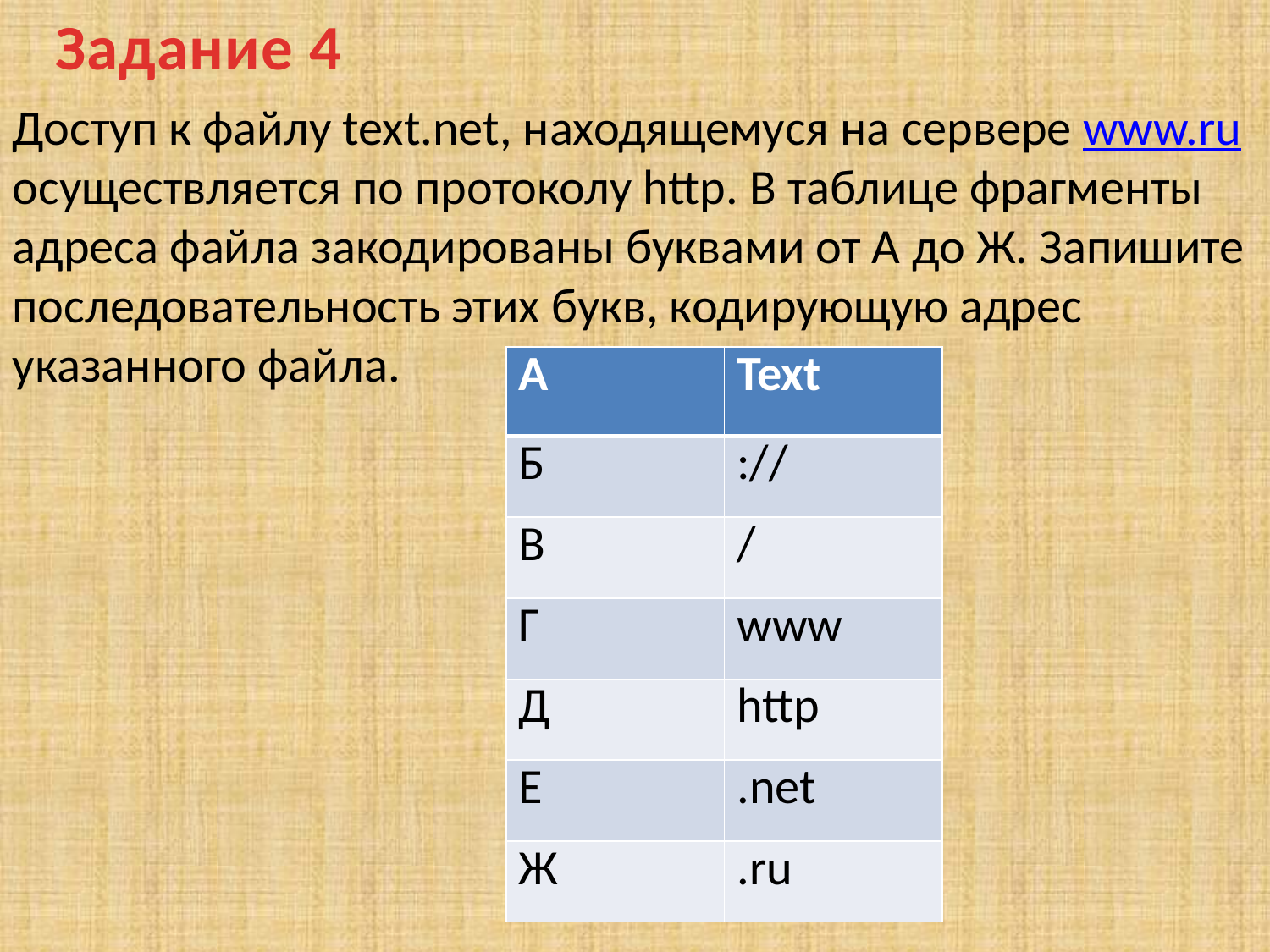

Задание 4
Доступ к файлу text.net, находящемуся на сервере www.ru осуществляется по протоколу http. В таблице фрагменты адреса файла закодированы буквами от А до Ж. Запишите последовательность этих букв, кодирующую адрес указанного файла.
| А | Text |
| --- | --- |
| Б | :// |
| В | / |
| Г | www |
| Д | http |
| Е | .net |
| Ж | .ru |